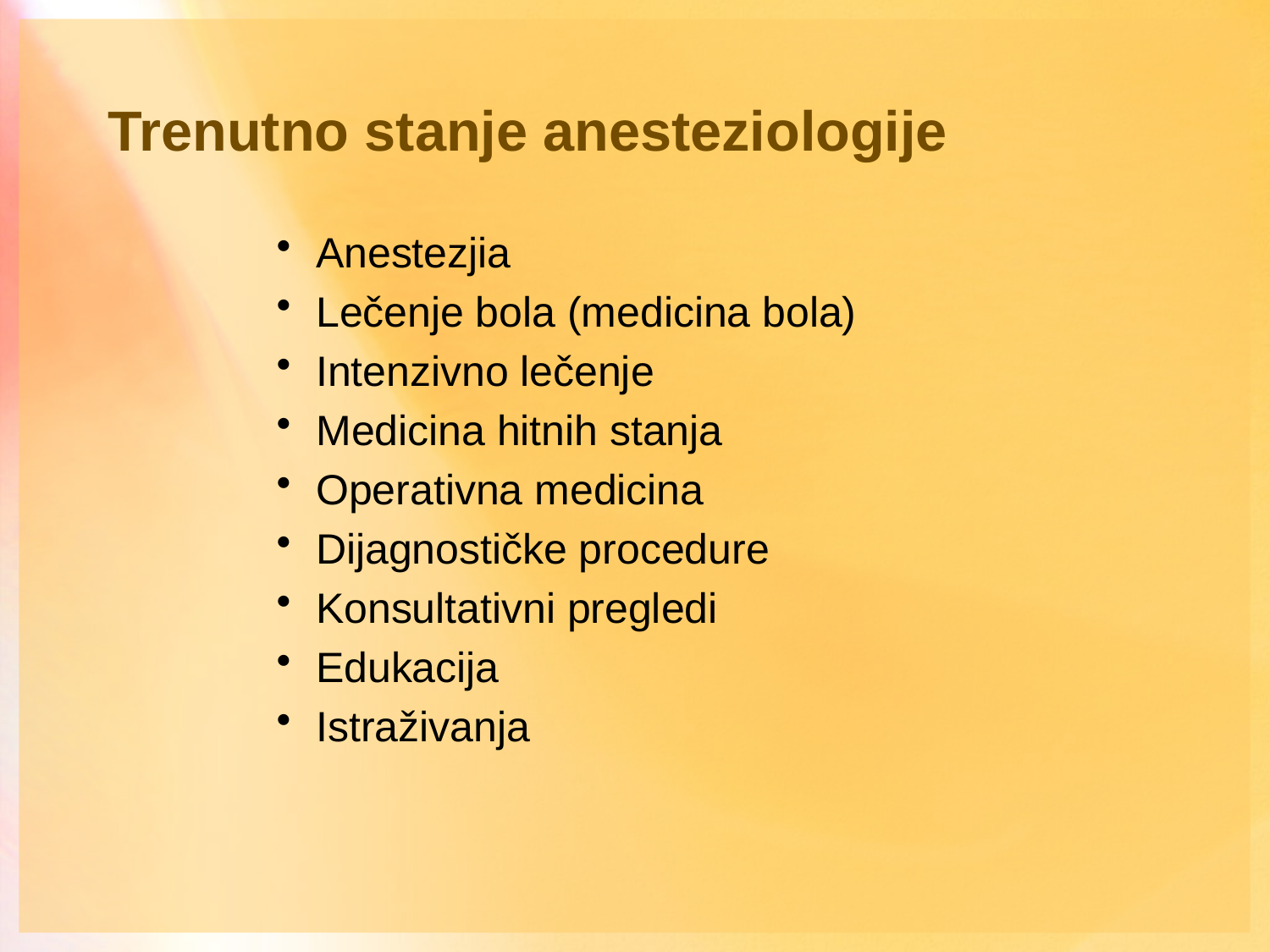

Trenutno stanje anesteziologije
Anestezjia
Lečenje bola (medicina bola)
Intenzivno lečenje
Medicina hitnih stanja
Operativna medicina
Dijagnostičke procedure
Konsultativni pregledi
Edukacija
Istraživanja